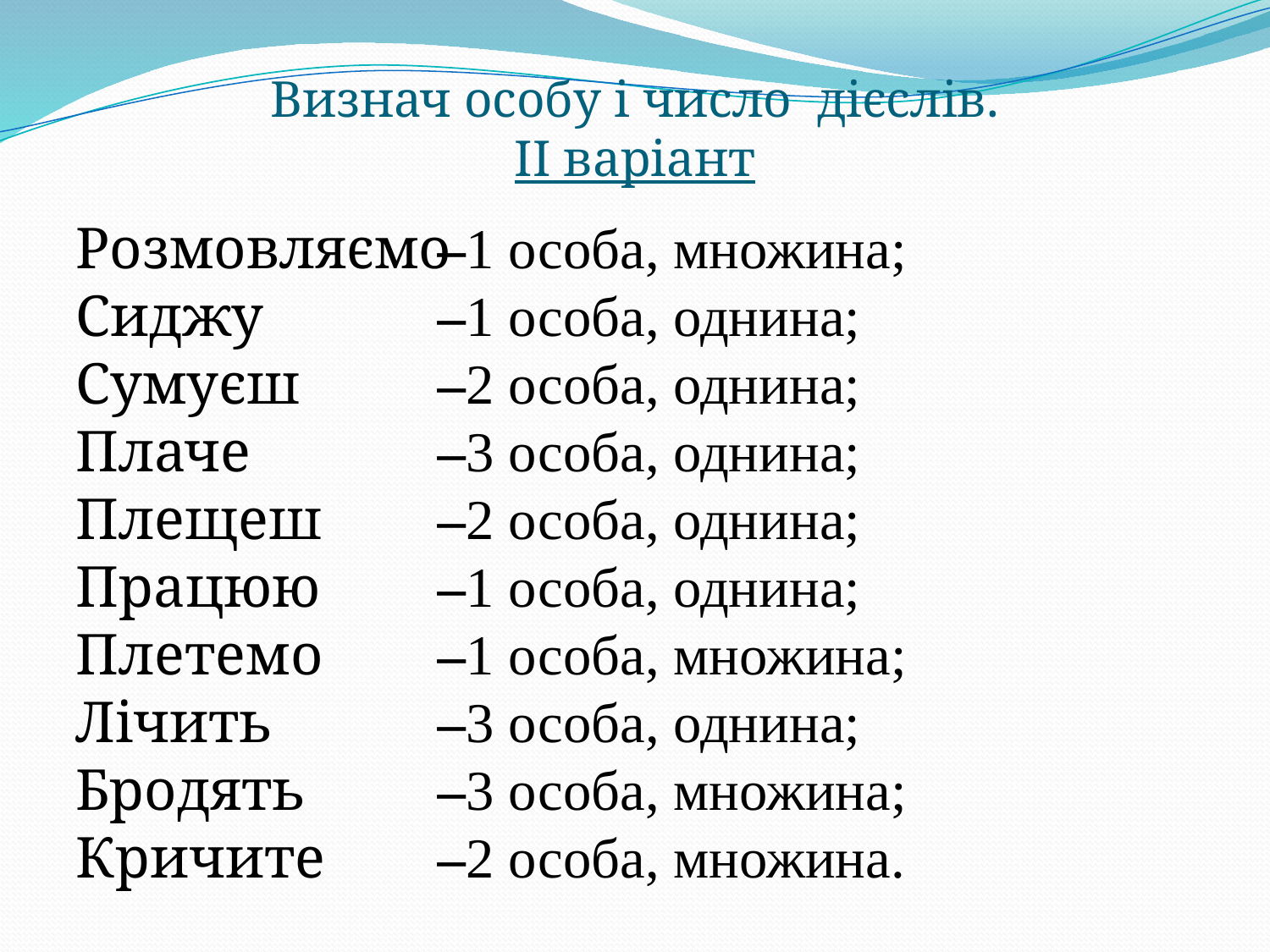

# Визнач особу і число  дієслів. ІІ варіант
Розмовляємо
Сиджу
Сумуєш
Плаче
Плещеш
Працюю
Плетемо
Лічить
Бродять
Кричите
–1 особа, множина;
–1 особа, однина;
–2 особа, однина;
–3 особа, однина;
–2 особа, однина;
–1 особа, однина;
–1 особа, множина;
–3 особа, однина;
–3 особа, множина;
–2 особа, множина.